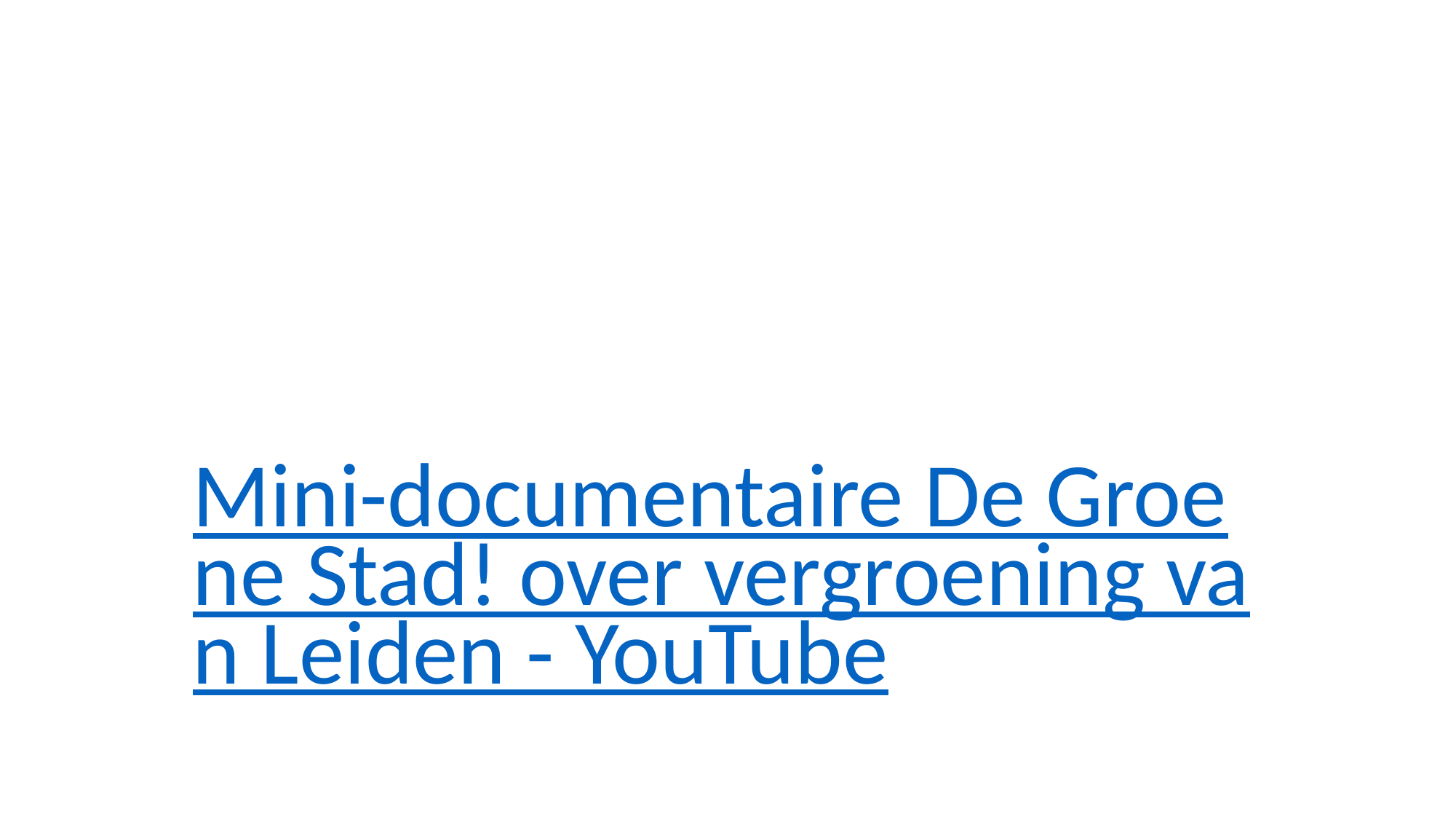

# Mini-documentaire De Groene Stad! over vergroening van Leiden - YouTube